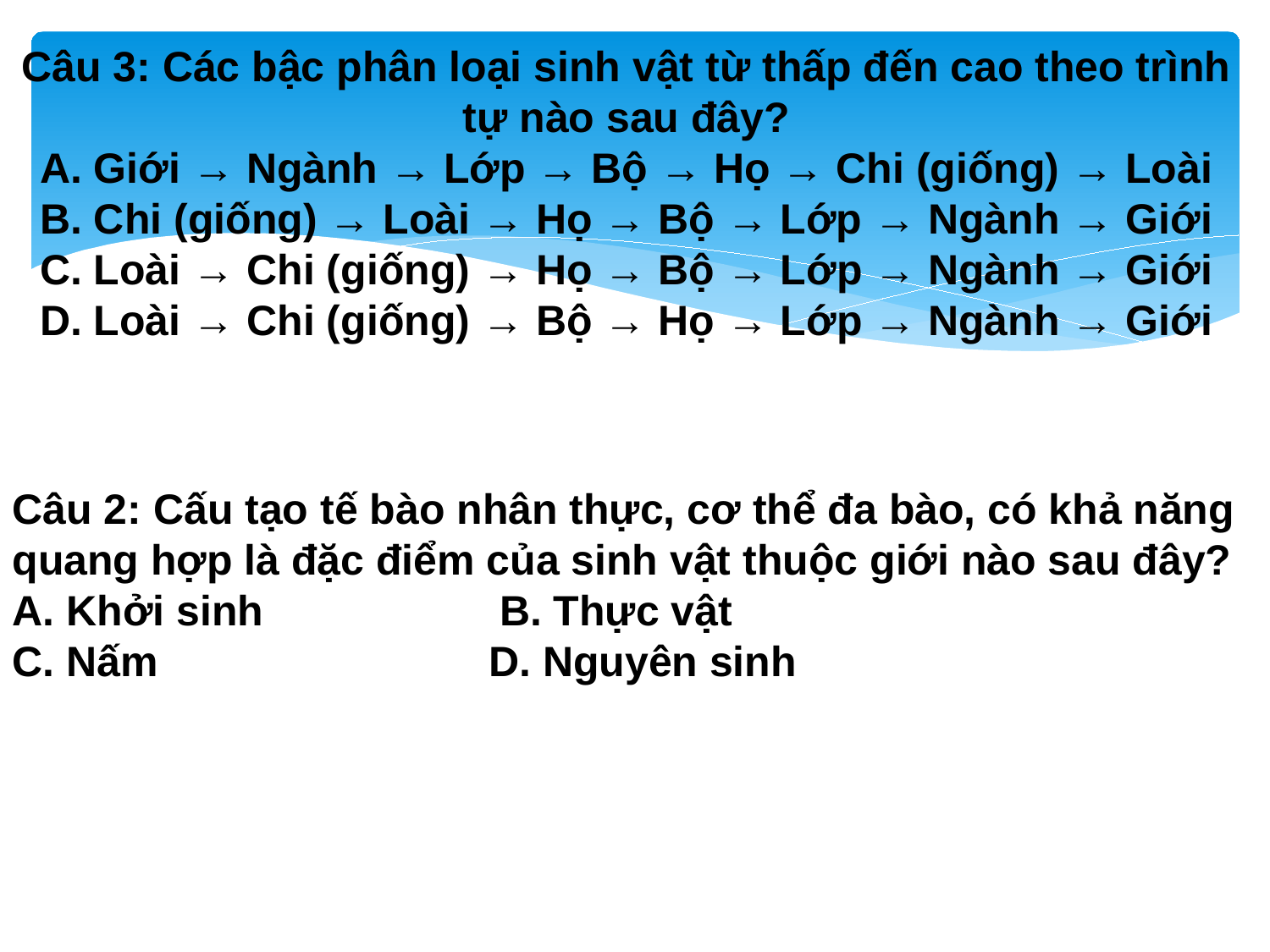

Câu 3: Các bậc phân loại sinh vật từ thấp đến cao theo trình tự nào sau đây?
A. Giới → Ngành → Lớp → Bộ → Họ → Chi (giống) → Loài
B. Chi (giống) → Loài → Họ → Bộ → Lớp → Ngành → Giới
C. Loài → Chi (giống) → Họ → Bộ → Lớp → Ngành → Giới
D. Loài → Chi (giống) → Bộ → Họ → Lớp → Ngành → Giới
Câu 2: Cấu tạo tế bào nhân thực, cơ thể đa bào, có khả năng quang hợp là đặc điểm của sinh vật thuộc giới nào sau đây?
A. Khởi sinh                    B. Thực vật
C. Nấm                            D. Nguyên sinh